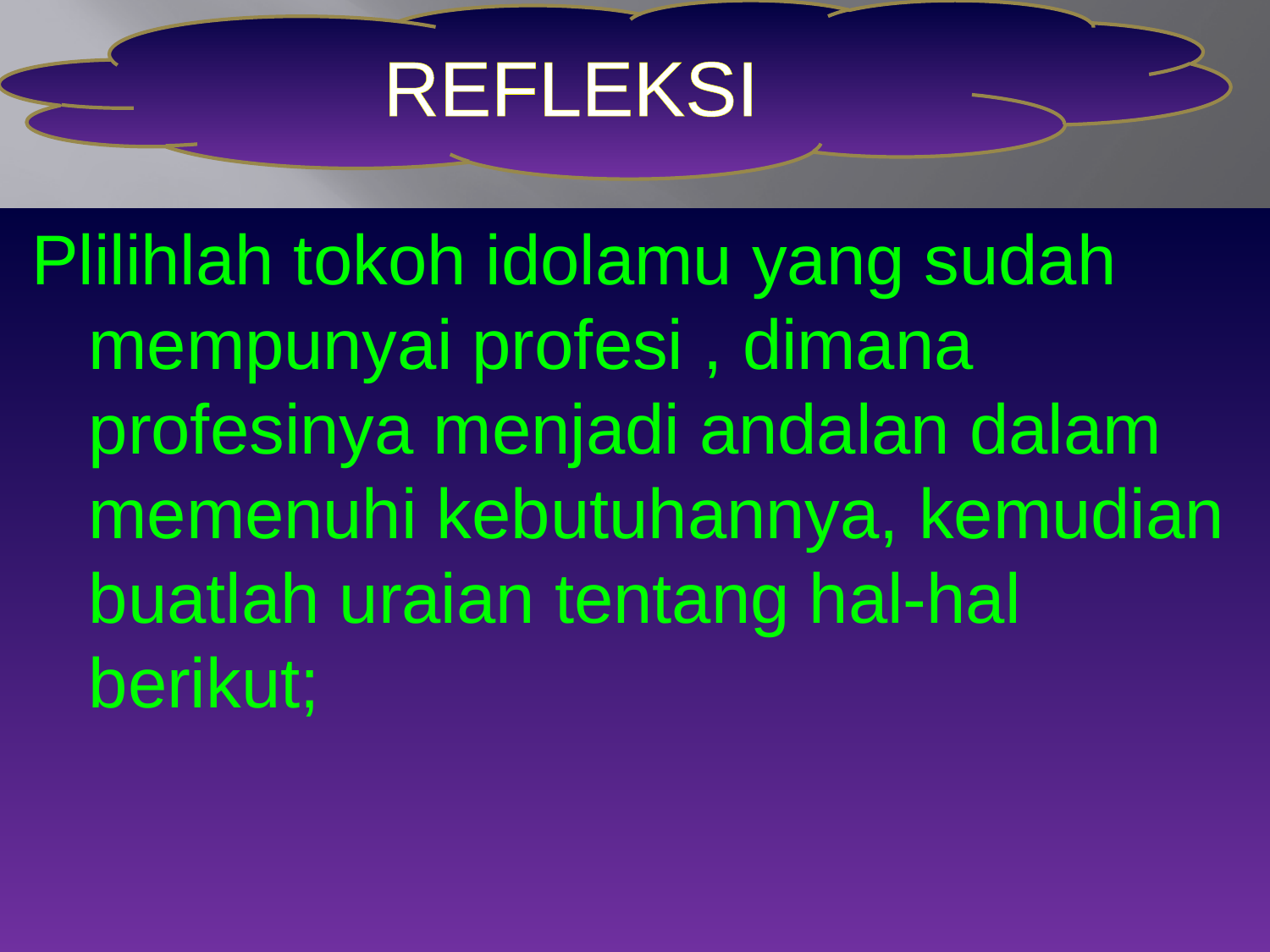

REFLEKSI
# .
Plilihlah tokoh idolamu yang sudah mempunyai profesi , dimana profesinya menjadi andalan dalam memenuhi kebutuhannya, kemudian buatlah uraian tentang hal-hal berikut;